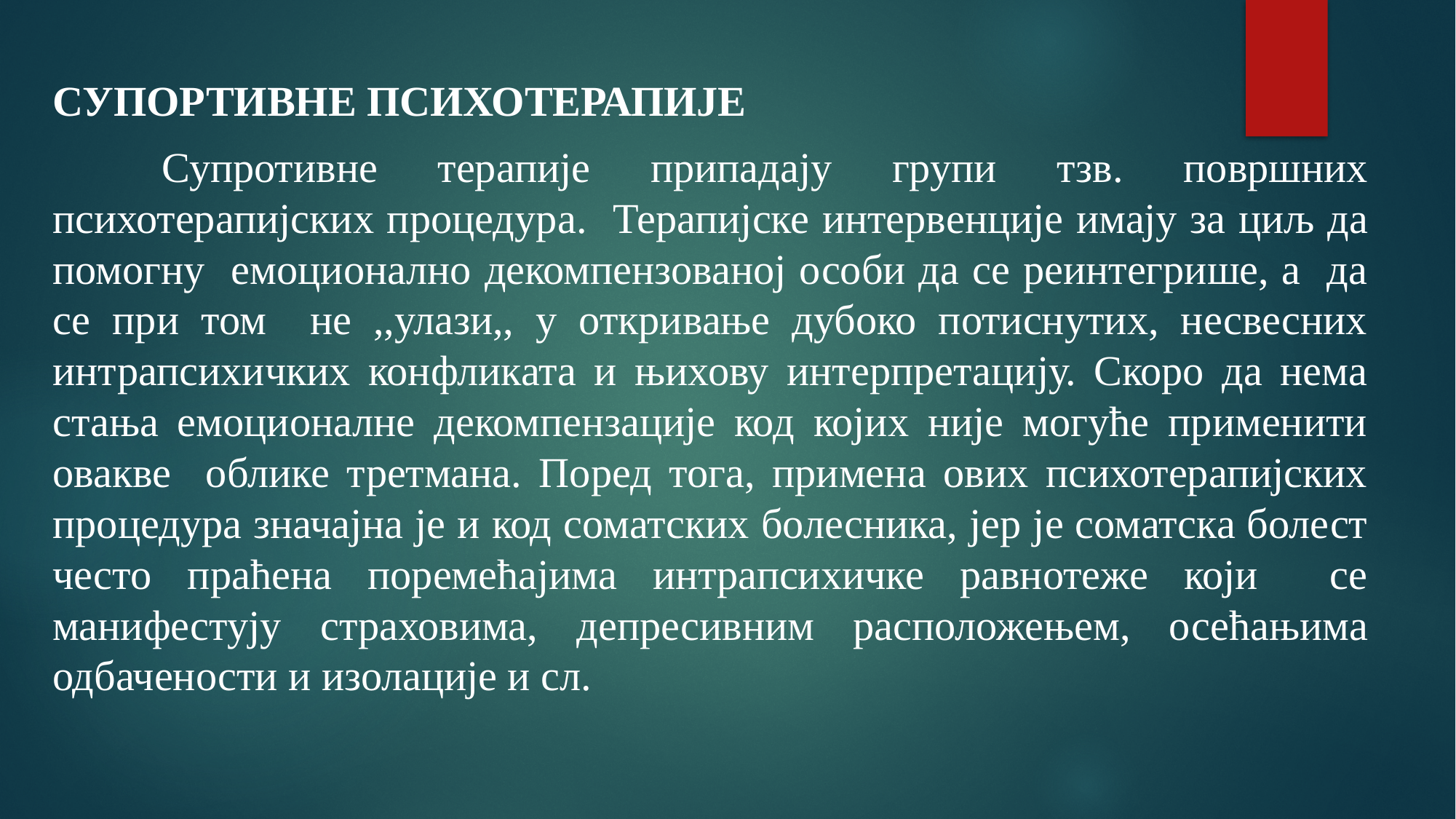

СУПОРТИВНЕ ПСИХОТЕРАПИЈЕ
	Супротивне терапије припадају групи тзв. површних психотерапијских процедура.  Терапијске интервенције имају за циљ да помогну  емоционално декомпензованој особи да се реинтегрише, а  да се при том  не ,,улази,, у откривање дубоко потиснутих, несвесних интрапсихичких конфликата и њихову интерпретацију. Скоро да нема стања емоционалне декомпензације код којих није могуће применити овакве  облике третмана. Поред тога, примена ових психотерапијских процедура значајна је и код соматских болесника, јер је соматска болест често праћена поремећајима интрапсихичке равнотеже који  се манифестују страховима, депресивним расположењем, осећањима одбачености и изолације и сл.